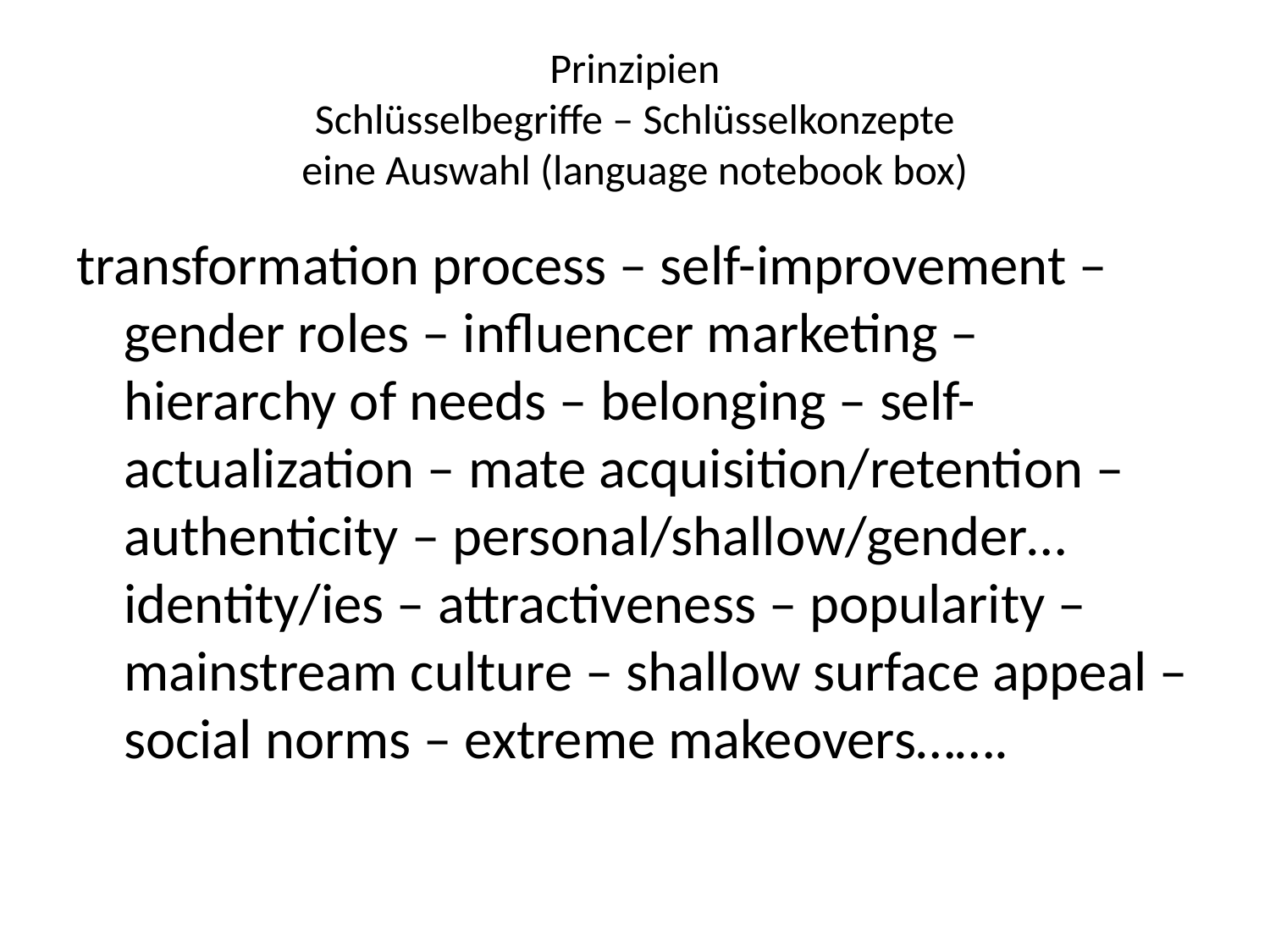

# Prinzipien Schlüsselbegriffe – Schlüsselkonzepte eine Auswahl (language notebook box)
transformation process – self-improvement – gender roles – influencer marketing – hierarchy of needs – belonging – self-actualization – mate acquisition/retention – authenticity – personal/shallow/gender…identity/ies – attractiveness – popularity – mainstream culture – shallow surface appeal – social norms – extreme makeovers…….